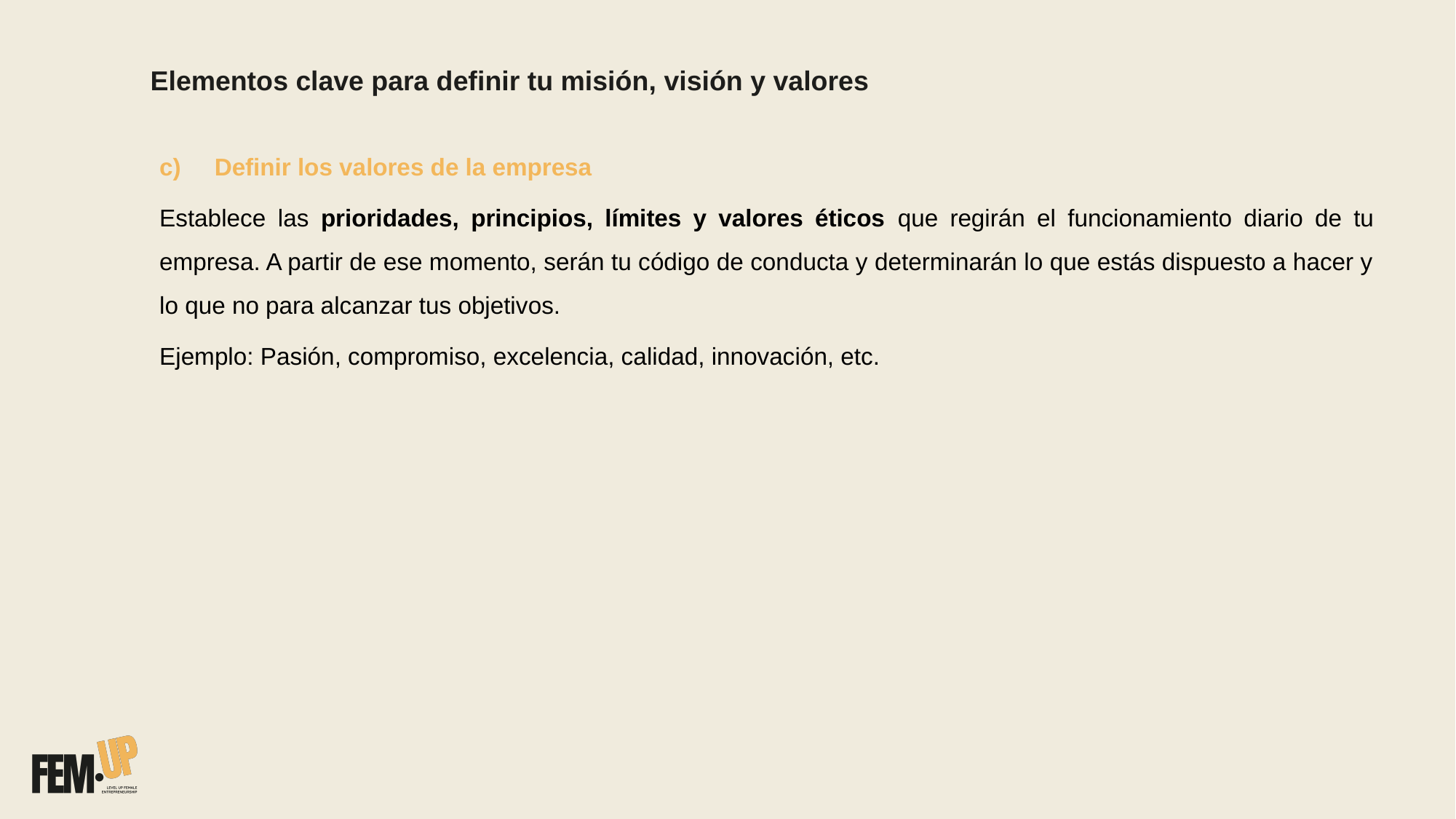

Elementos clave para definir tu misión, visión y valores
c)     Definir los valores de la empresa
Establece las prioridades, principios, límites y valores éticos que regirán el funcionamiento diario de tu empresa. A partir de ese momento, serán tu código de conducta y determinarán lo que estás dispuesto a hacer y lo que no para alcanzar tus objetivos.
Ejemplo: Pasión, compromiso, excelencia, calidad, innovación, etc.